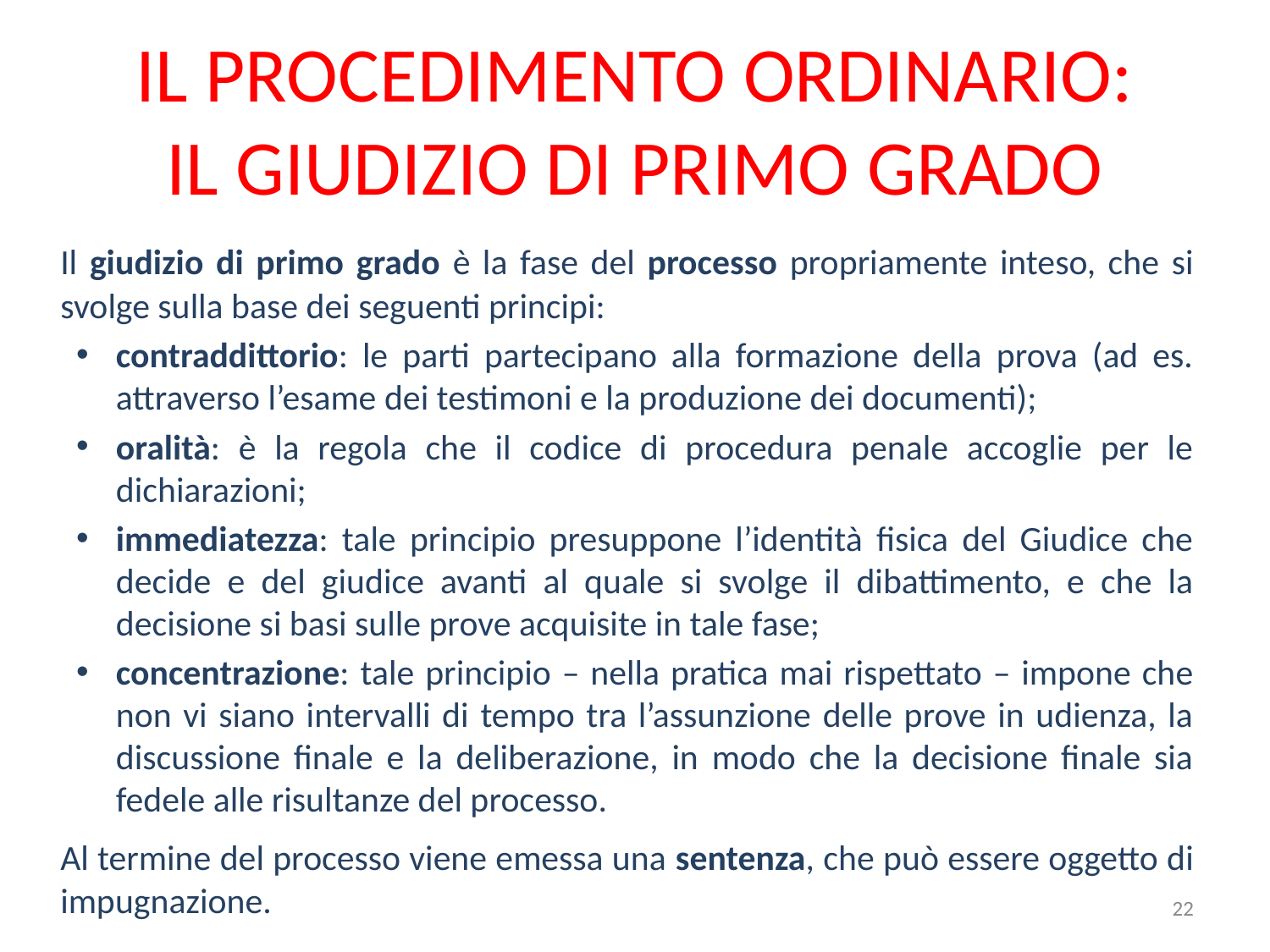

# IL PROCEDIMENTO ORDINARIO: IL GIUDIZIO DI PRIMO GRADO
	Il giudizio di primo grado è la fase del processo propriamente inteso, che si svolge sulla base dei seguenti principi:
contraddittorio: le parti partecipano alla formazione della prova (ad es. attraverso l’esame dei testimoni e la produzione dei documenti);
oralità: è la regola che il codice di procedura penale accoglie per le dichiarazioni;
immediatezza: tale principio presuppone l’identità fisica del Giudice che decide e del giudice avanti al quale si svolge il dibattimento, e che la decisione si basi sulle prove acquisite in tale fase;
concentrazione: tale principio – nella pratica mai rispettato – impone che non vi siano intervalli di tempo tra l’assunzione delle prove in udienza, la discussione finale e la deliberazione, in modo che la decisione finale sia fedele alle risultanze del processo.
	Al termine del processo viene emessa una sentenza, che può essere oggetto di impugnazione.

22